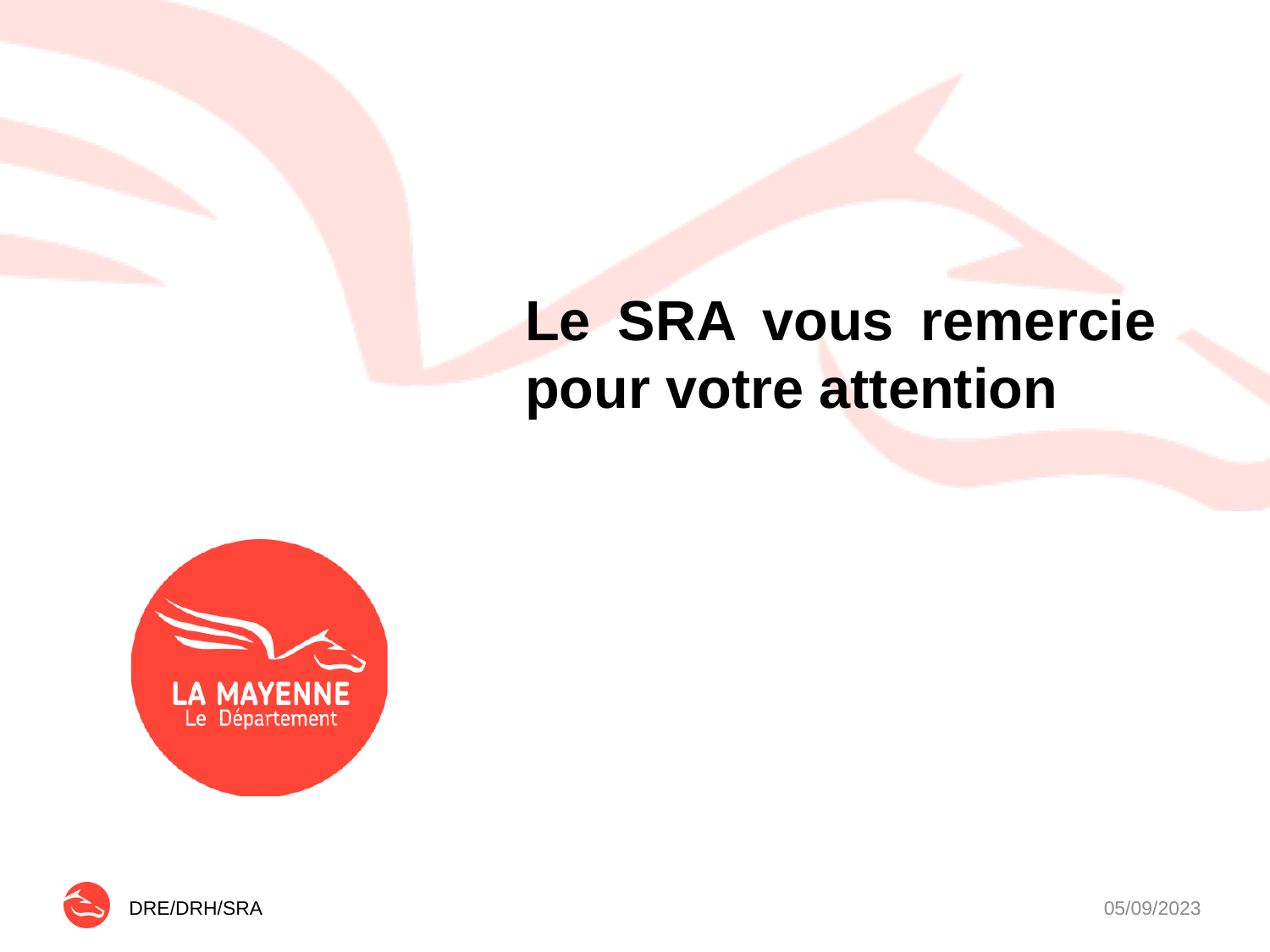

Le SRA vous remercie pour votre attention

DRE/DRH/SRA